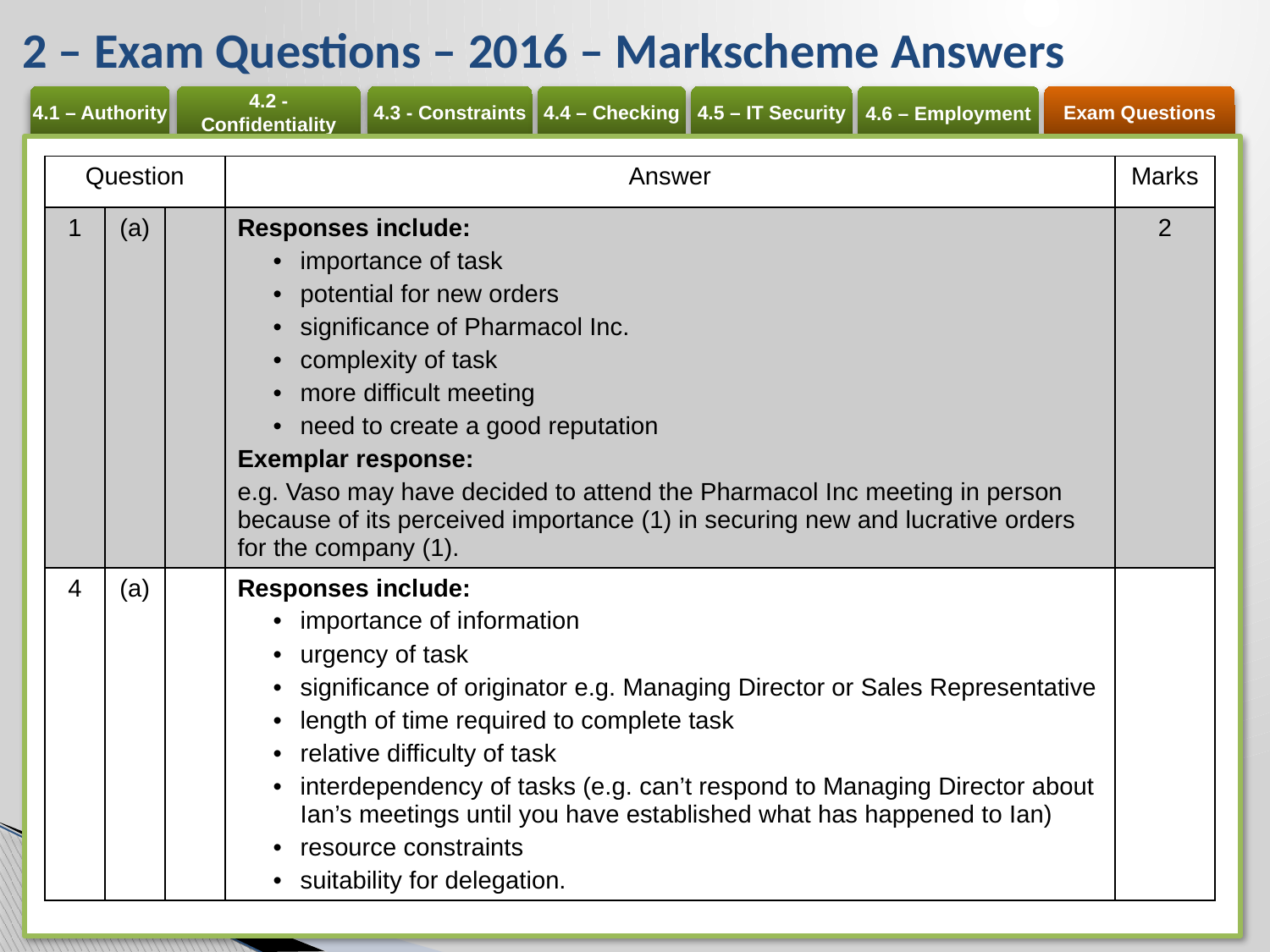

# 2 – Exam Questions – 2016 – Markscheme Answers
| Question |  |  | Answer | Marks |
| --- | --- | --- | --- | --- |
| 1 | (a) |  | Responses include: importance of task potential for new orders significance of Pharmacol Inc. complexity of task more difficult meeting need to create a good reputation Exemplar response: e.g. Vaso may have decided to attend the Pharmacol Inc meeting in person because of its perceived importance (1) in securing new and lucrative orders for the company (1). | 2 |
| 4 | (a) |  | Responses include: importance of information urgency of task significance of originator e.g. Managing Director or Sales Representative length of time required to complete task relative difficulty of task interdependency of tasks (e.g. can’t respond to Managing Director about Ian’s meetings until you have established what has happened to Ian) resource constraints suitability for delegation. |  |